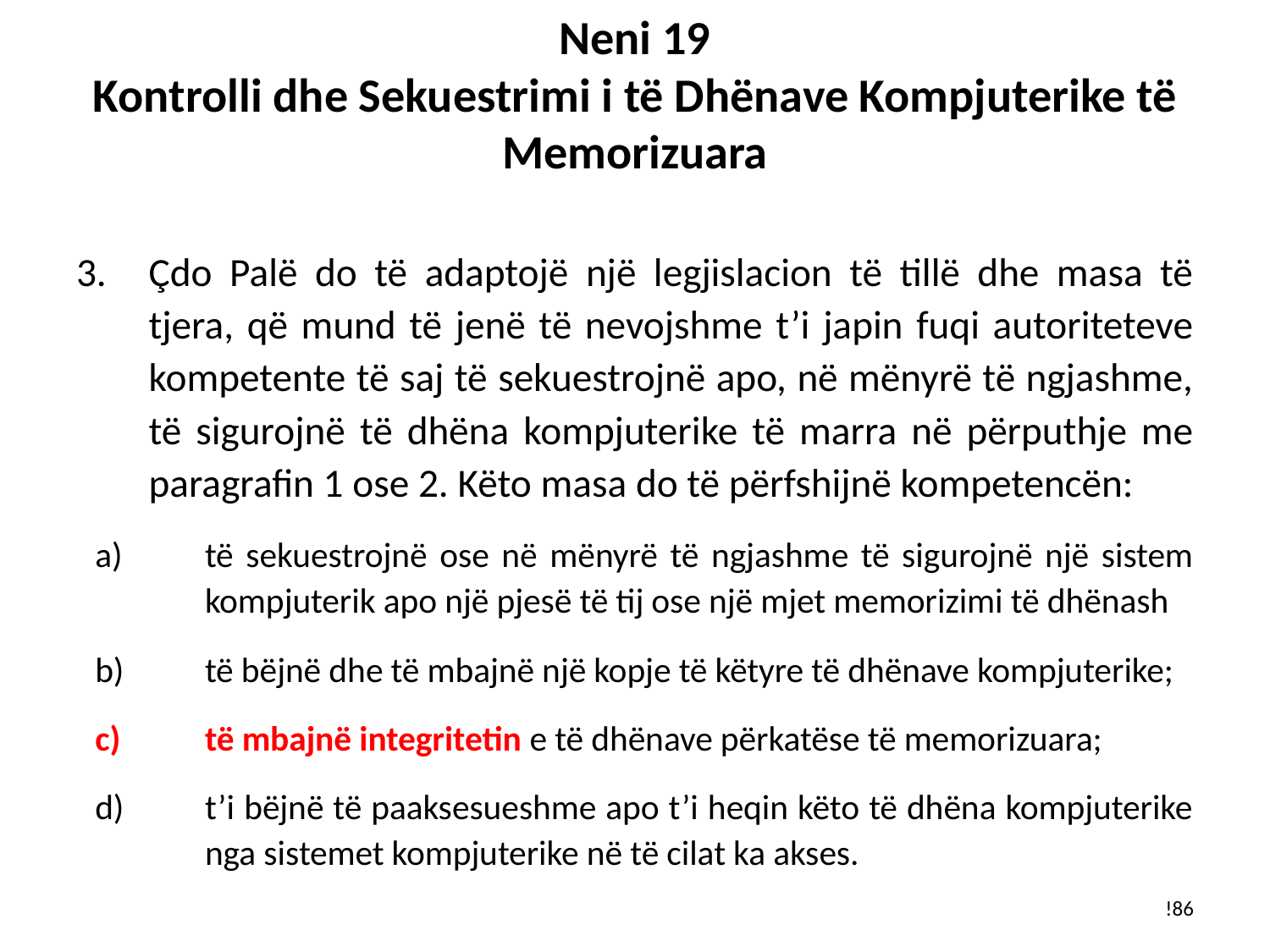

# Neni 19 Kontrolli dhe Sekuestrimi i të Dhënave Kompjuterike të Memorizuara
Çdo Palë do të adaptojë një legjislacion të tillë dhe masa të tjera, që mund të jenë të nevojshme t’i japin fuqi autoriteteve kompetente të saj të sekuestrojnë apo, në mënyrë të ngjashme, të sigurojnë të dhëna kompjuterike të marra në përputhje me paragrafin 1 ose 2. Këto masa do të përfshijnë kompetencën:
të sekuestrojnë ose në mënyrë të ngjashme të sigurojnë një sistem kompjuterik apo një pjesë të tij ose një mjet memorizimi të dhënash
të bëjnë dhe të mbajnë një kopje të këtyre të dhënave kompjuterike;
të mbajnë integritetin e të dhënave përkatëse të memorizuara;
t’i bëjnë të paaksesueshme apo t’i heqin këto të dhëna kompjuterike nga sistemet kompjuterike në të cilat ka akses.

!86